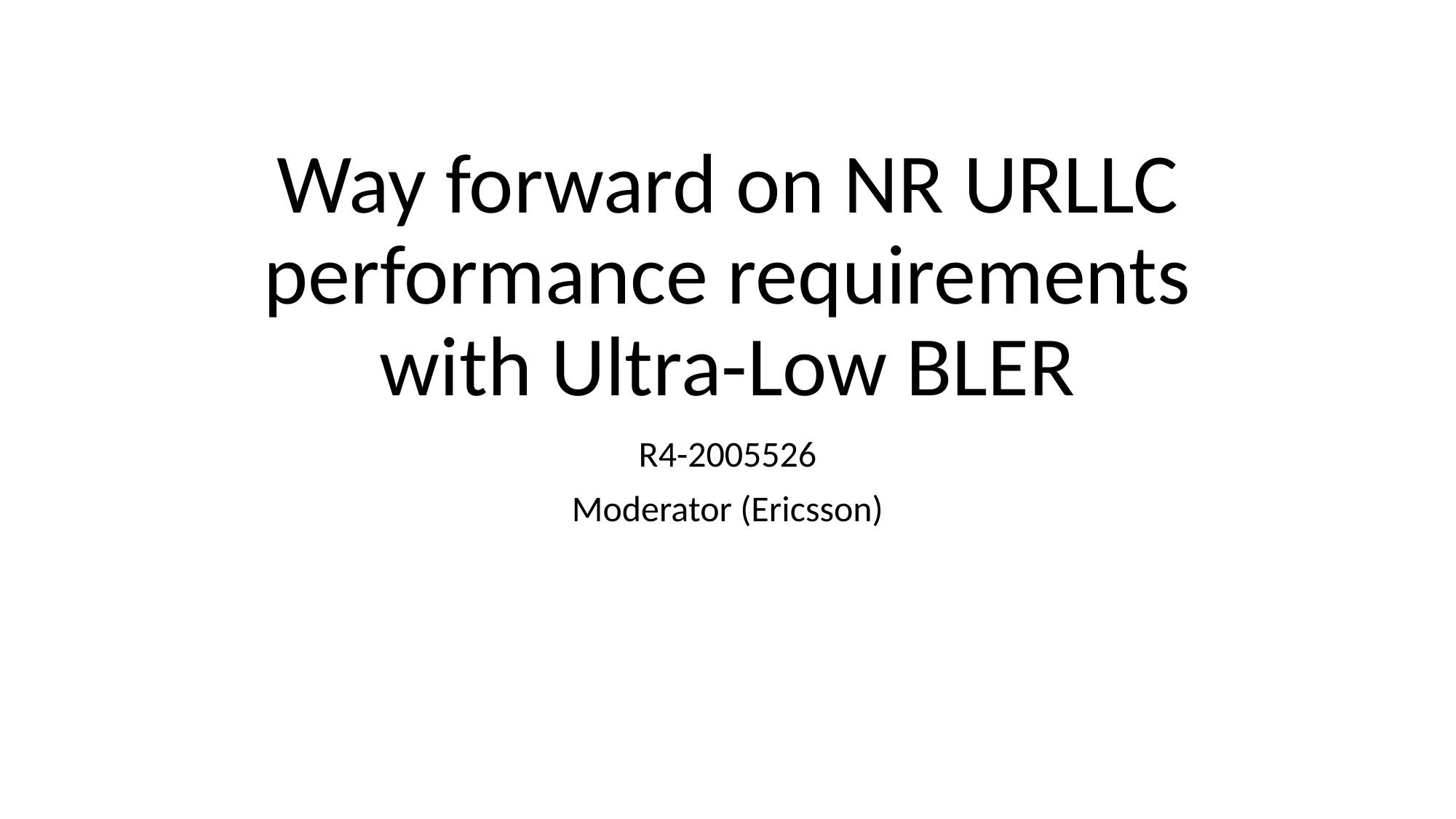

# Way forward on NR URLLC performance requirements with Ultra-Low BLER
R4-2005526
Moderator (Ericsson)